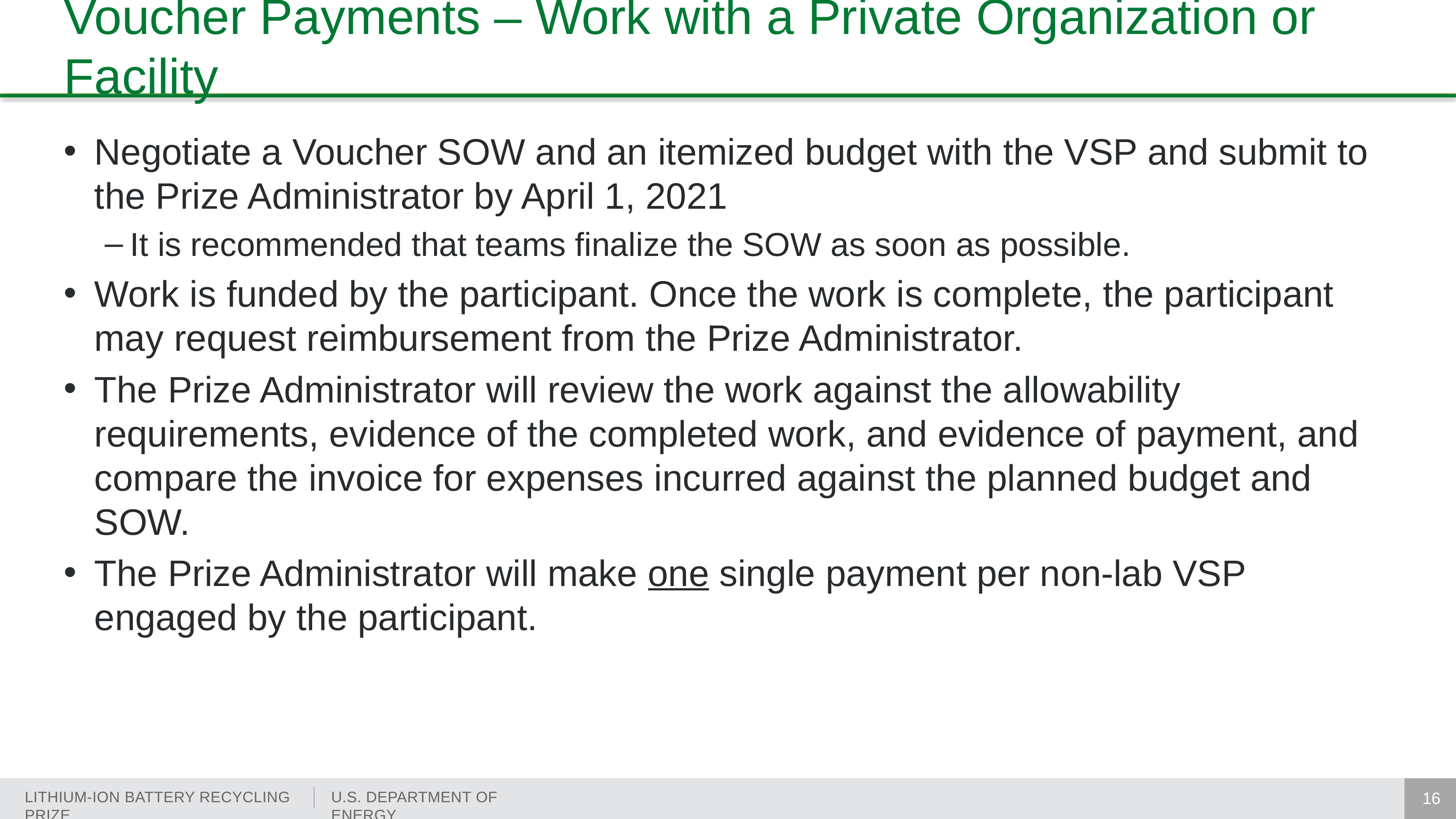

# Voucher Payments – Work with a Private Organization or Facility
Negotiate a Voucher SOW and an itemized budget with the VSP and submit to the Prize Administrator by April 1, 2021
It is recommended that teams finalize the SOW as soon as possible.
Work is funded by the participant. Once the work is complete, the participant may request reimbursement from the Prize Administrator.
The Prize Administrator will review the work against the allowability requirements, evidence of the completed work, and evidence of payment, and compare the invoice for expenses incurred against the planned budget and SOW.
The Prize Administrator will make one single payment per non-lab VSP engaged by the participant.
16